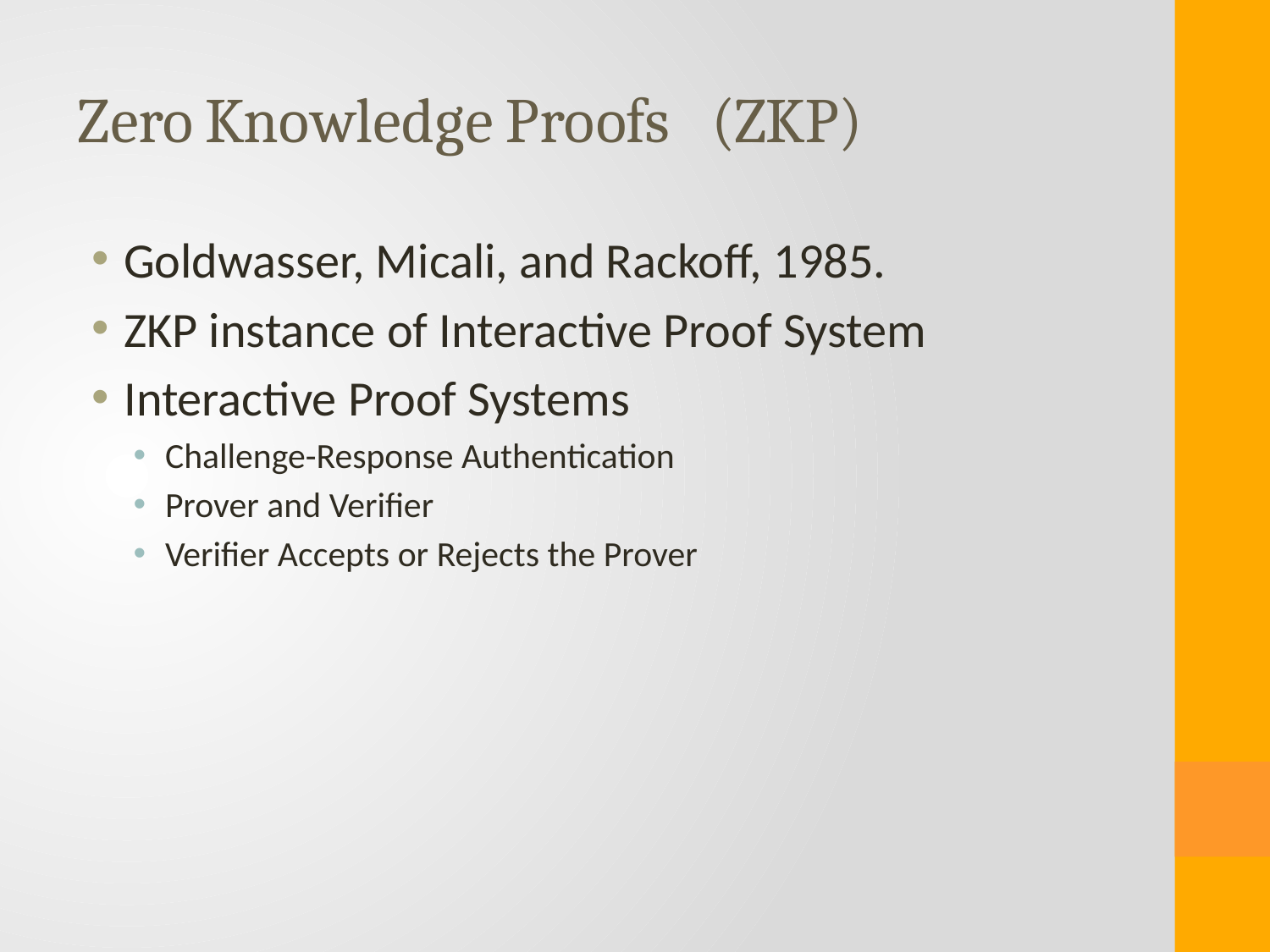

# Zero Knowledge Proofs	(ZKP)
Goldwasser, Micali, and Rackoff, 1985.
ZKP instance of Interactive Proof System
Interactive Proof Systems
Challenge-Response Authentication
Prover and Verifier
Verifier Accepts or Rejects the Prover